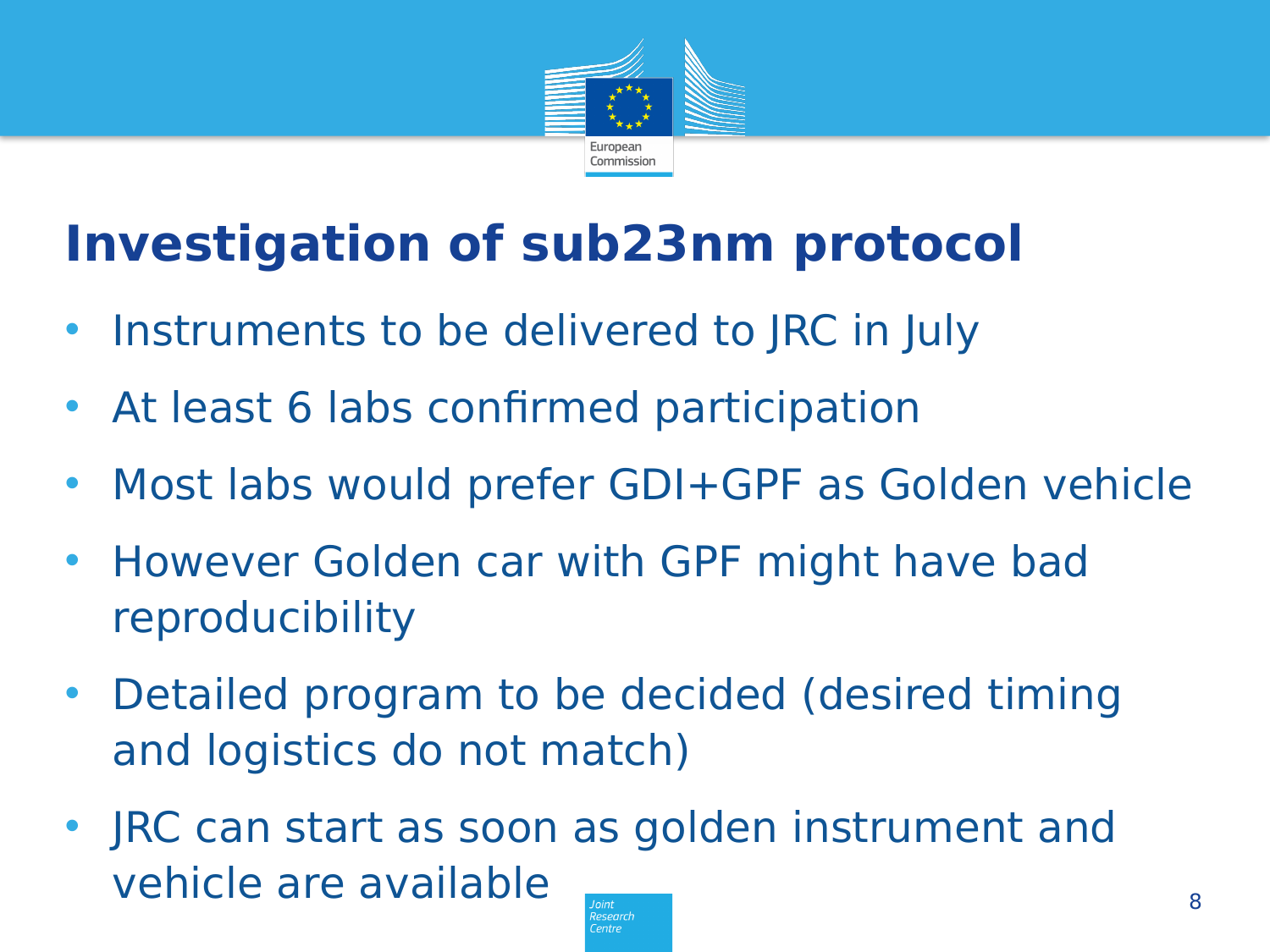

# Investigation of sub23nm protocol

Instruments to be delivered to JRC in July
At least 6 labs confirmed participation
Most labs would prefer GDI+GPF as Golden vehicle
However Golden car with GPF might have bad reproducibility
Detailed program to be decided (desired timing and logistics do not match)
JRC can start as soon as golden instrument and vehicle are available